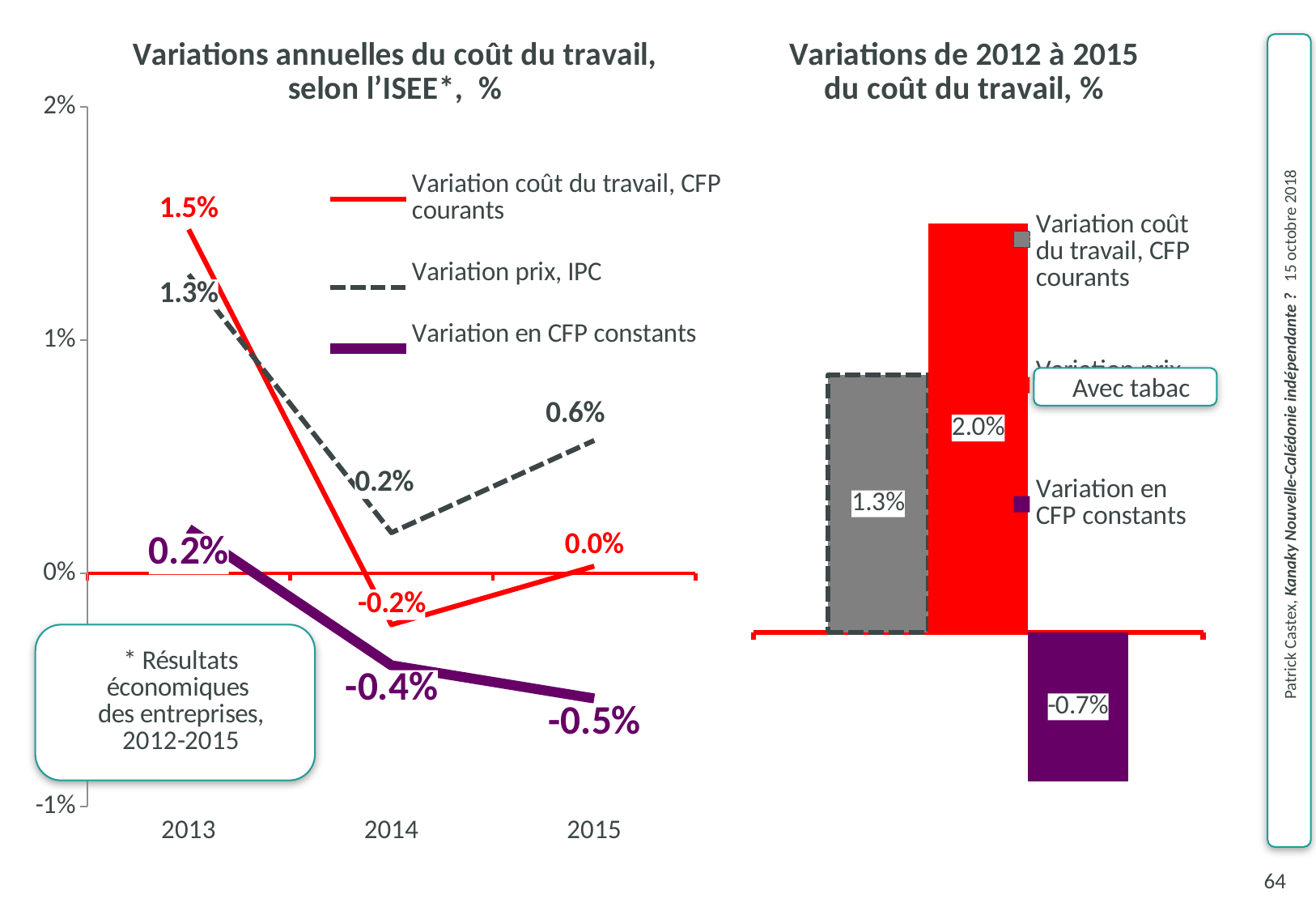

### Chart: Variations annuelles du coût du travail, selon l’ISEE*,  %

| Category | IPC avec tabac 103,51 | Variation coût du travail, CFP courants | Variation prix, IPC   | Variation en CFP constants   |
|---|---|---|---|---|
| 2013.0 | 104.84 | 0.0147522928662935 | 0.0128163843627231 | 0.00191141112393089 |
| 2014.0 | 105.0233333333334 | -0.00220030082146339 | 0.00174869642630049 | -0.00394210370510262 |
| 2015.0 | 105.6225 | 0.000310925196000067 | 0.00570508141047998 | -0.00536355668693122 |

### Chart: Variations de 2012 à 2015 du coût du travail, %

| Category | Variation coût du travail, CFP courants | Variation prix, IPC   | Variation en CFP constants   |
|---|---|---|---|
Avec tabac